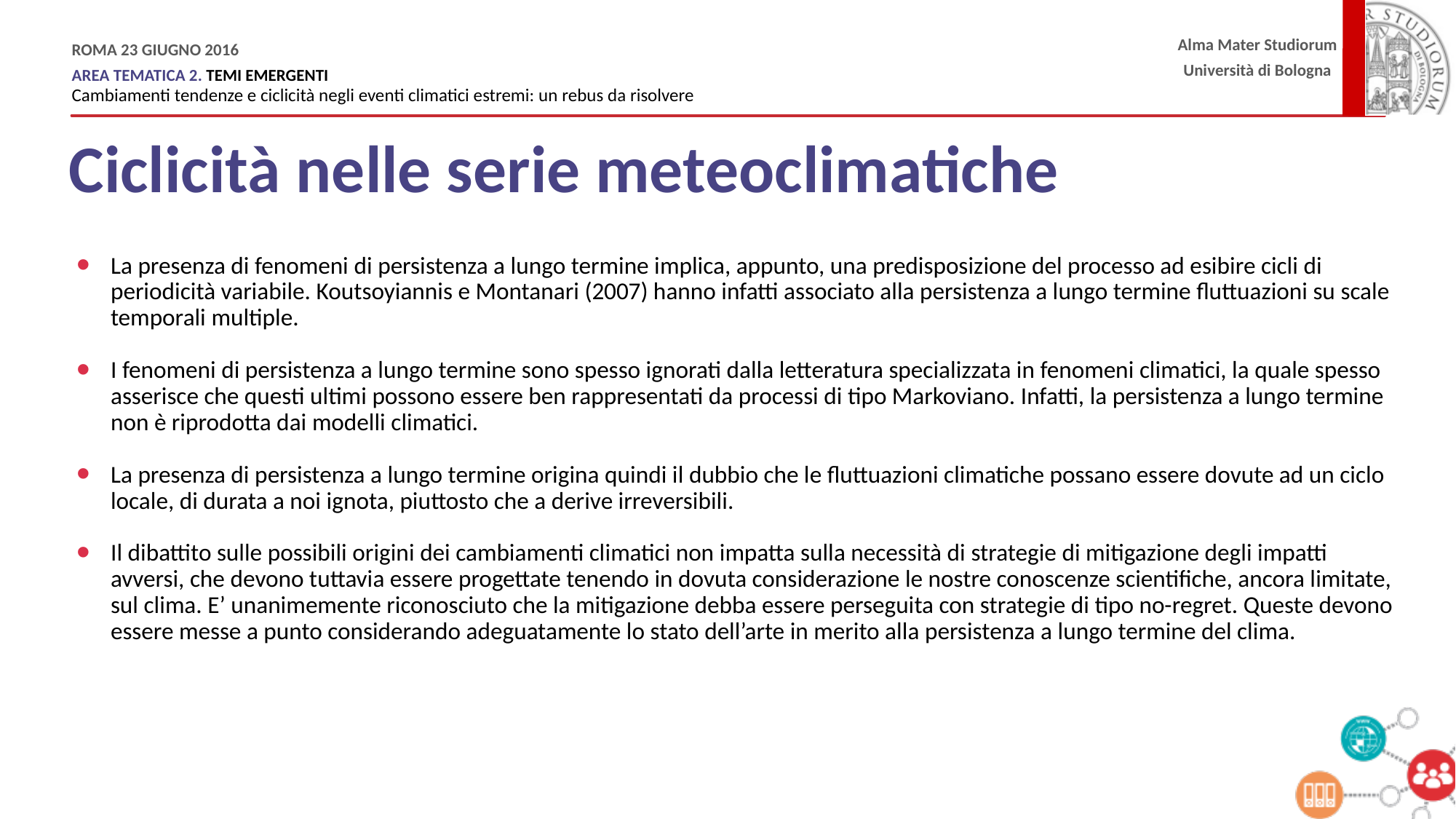

Ciclicità nelle serie meteoclimatiche
La presenza di fenomeni di persistenza a lungo termine implica, appunto, una predisposizione del processo ad esibire cicli di periodicità variabile. Koutsoyiannis e Montanari (2007) hanno infatti associato alla persistenza a lungo termine fluttuazioni su scale temporali multiple.

I fenomeni di persistenza a lungo termine sono spesso ignorati dalla letteratura specializzata in fenomeni climatici, la quale spesso asserisce che questi ultimi possono essere ben rappresentati da processi di tipo Markoviano. Infatti, la persistenza a lungo termine non è riprodotta dai modelli climatici.

La presenza di persistenza a lungo termine origina quindi il dubbio che le fluttuazioni climatiche possano essere dovute ad un ciclo locale, di durata a noi ignota, piuttosto che a derive irreversibili.

Il dibattito sulle possibili origini dei cambiamenti climatici non impatta sulla necessità di strategie di mitigazione degli impatti avversi, che devono tuttavia essere progettate tenendo in dovuta considerazione le nostre conoscenze scientifiche, ancora limitate, sul clima. E’ unanimemente riconosciuto che la mitigazione debba essere perseguita con strategie di tipo no-regret. Queste devono essere messe a punto considerando adeguatamente lo stato dell’arte in merito alla persistenza a lungo termine del clima.